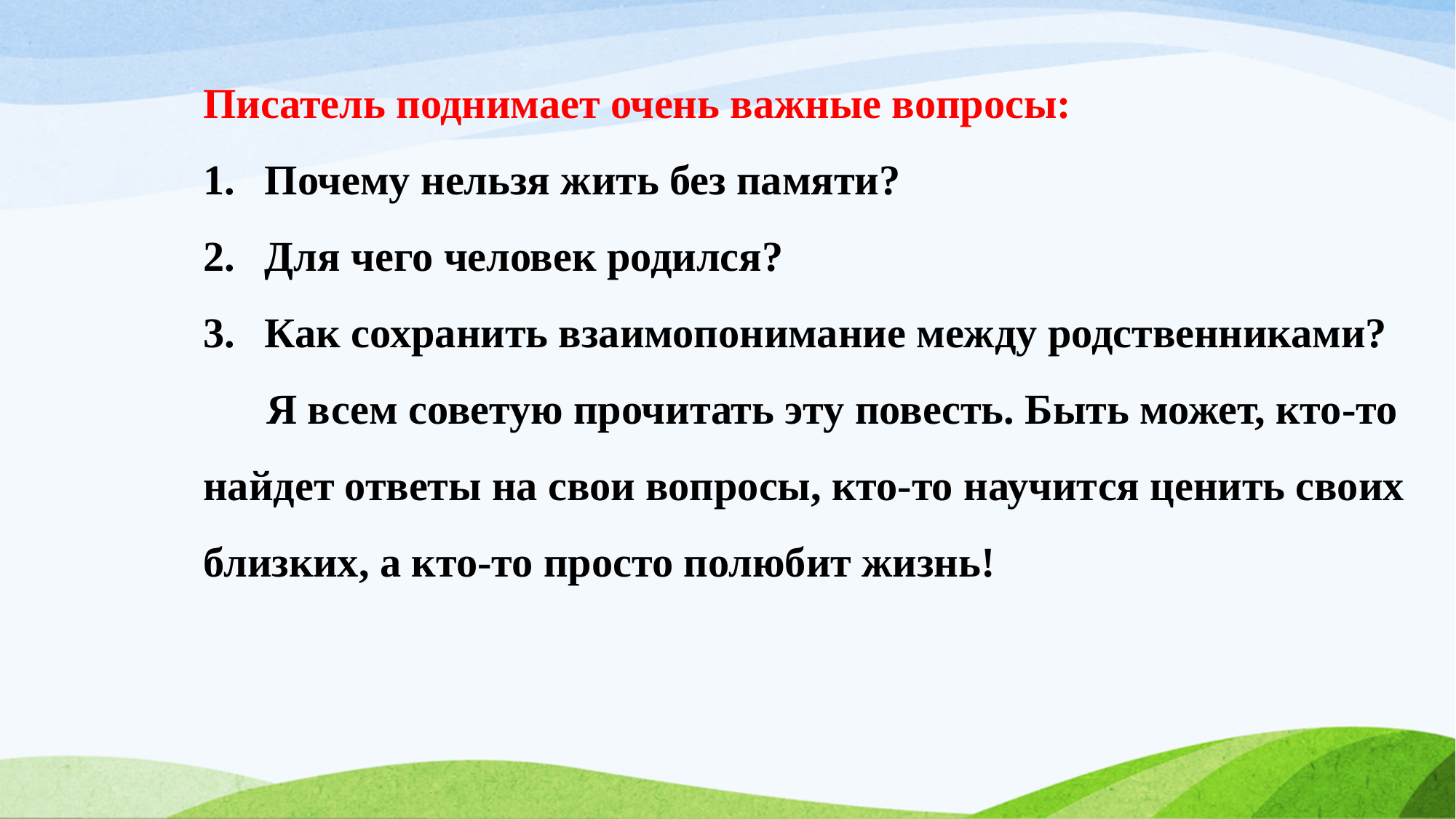

Писатель поднимает очень важные вопросы:
Почему нельзя жить без памяти?
Для чего человек родился?
Как сохранить взаимопонимание между родственниками?
      Я всем советую прочитать эту повесть. Быть может, кто-то найдет ответы на свои вопросы, кто-то научится ценить своих близких, а кто-то просто полюбит жизнь!